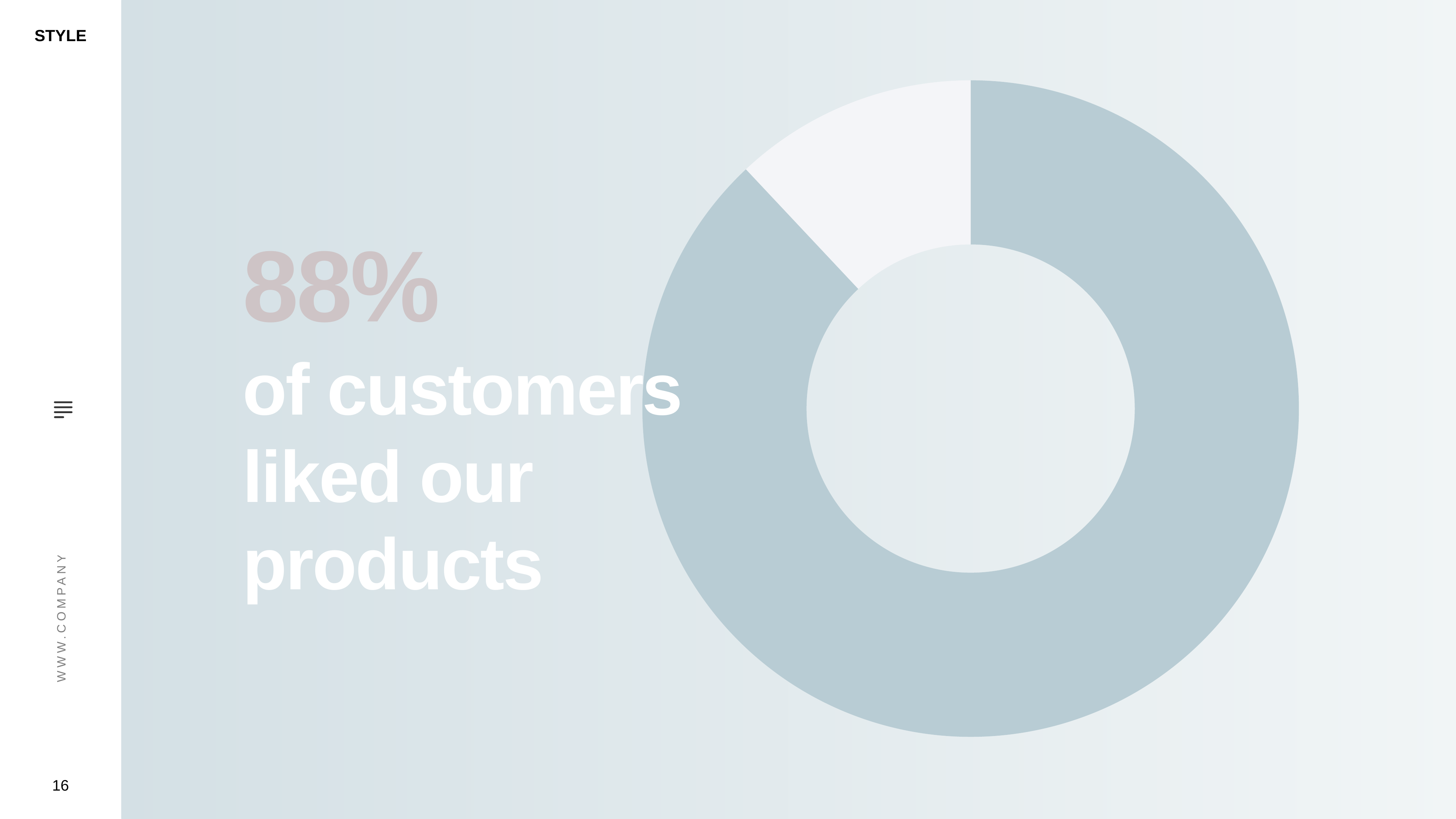

# 88%

### Chart

| Category | Sales |
|---|---|
| 1st Qtr | 88.0 |
| 2nd Qtr | 12.0 |
of customers liked our products
16